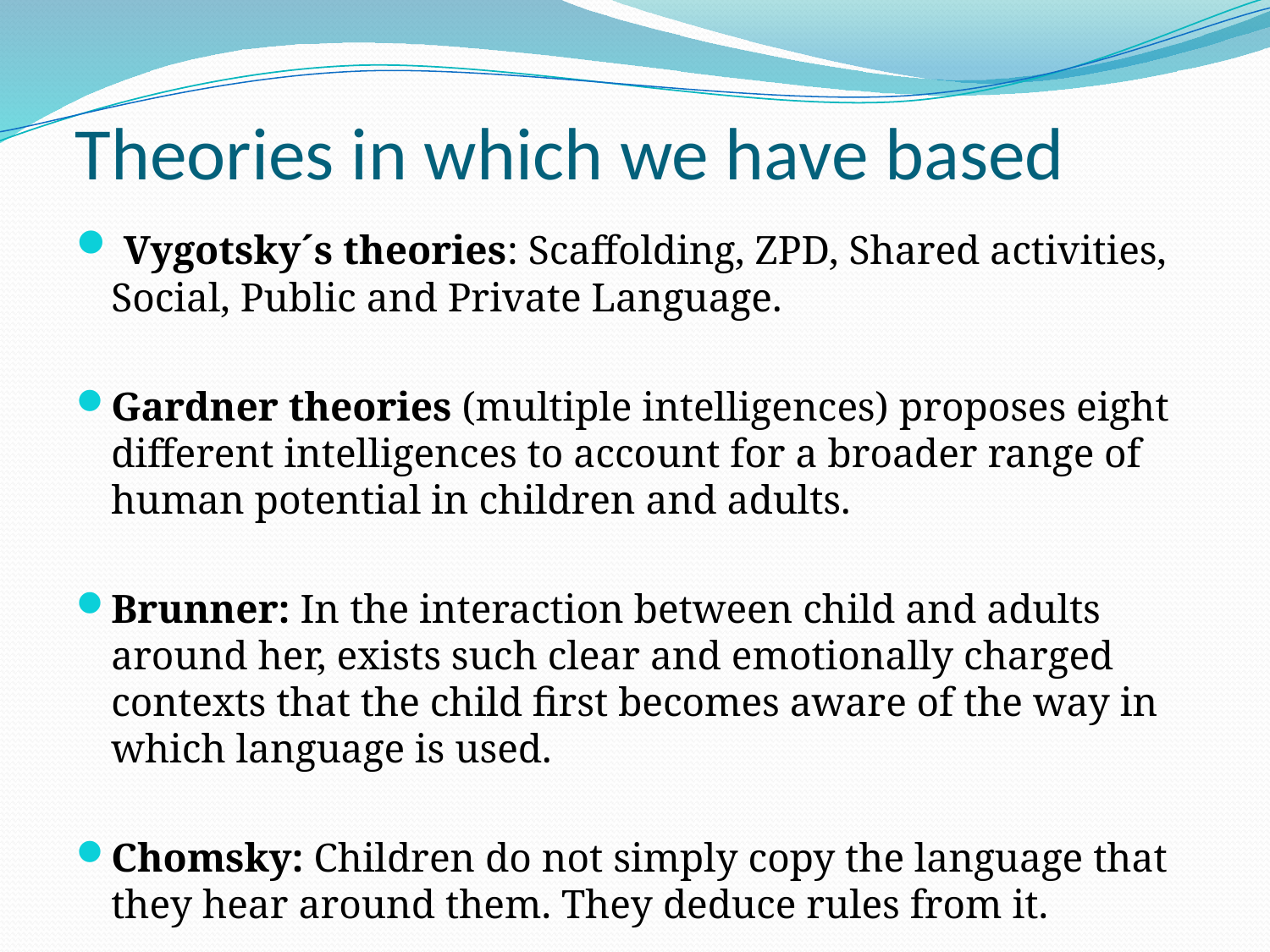

# Theories in which we have based
 Vygotsky´s theories: Scaffolding, ZPD, Shared activities, Social, Public and Private Language.

Gardner theories (multiple intelligences) proposes eight different intelligences to account for a broader range of human potential in children and adults.

Brunner: In the interaction between child and adults around her, exists such clear and emotionally charged contexts that the child first becomes aware of the way in which language is used.

Chomsky: Children do not simply copy the language that they hear around them. They deduce rules from it.